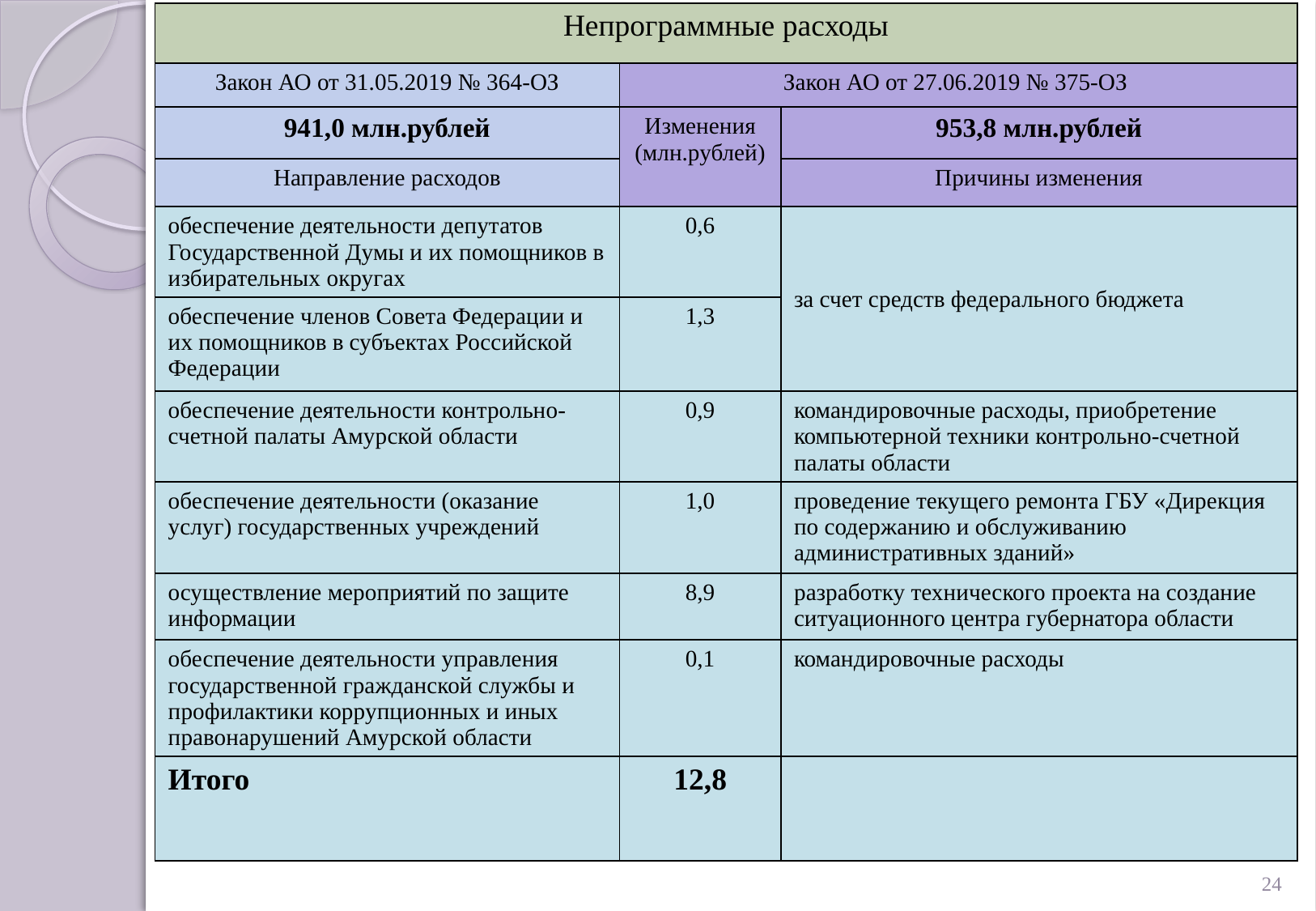

| Непрограммные расходы |  |  |
| --- | --- | --- |
| Закон АО от 31.05.2019 № 364-ОЗ | Закон АО от 27.06.2019 № 375-ОЗ |  |
| 941,0 млн.рублей | Изменения (млн.рублей) | 953,8 млн.рублей |
| Направление расходов |  | Причины изменения |
| обеспечение деятельности депутатов Государственной Думы и их помощников в избирательных округах | 0,6 | за счет средств федерального бюджета |
| обеспечение членов Совета Федерации и их помощников в субъектах Российской Федерации | 1,3 |  |
| обеспечение деятельности контрольно-счетной палаты Амурской области | 0,9 | командировочные расходы, приобретение компьютерной техники контрольно-счетной палаты области |
| обеспечение деятельности (оказание услуг) государственных учреждений | 1,0 | проведение текущего ремонта ГБУ «Дирекция по содержанию и обслуживанию административных зданий» |
| осуществление мероприятий по защите информации | 8,9 | разработку технического проекта на создание ситуационного центра губернатора области |
| обеспечение деятельности управления государственной гражданской службы и профилактики коррупционных и иных правонарушений Амурской области | 0,1 | командировочные расходы |
| Итого | 12,8 |  |
24